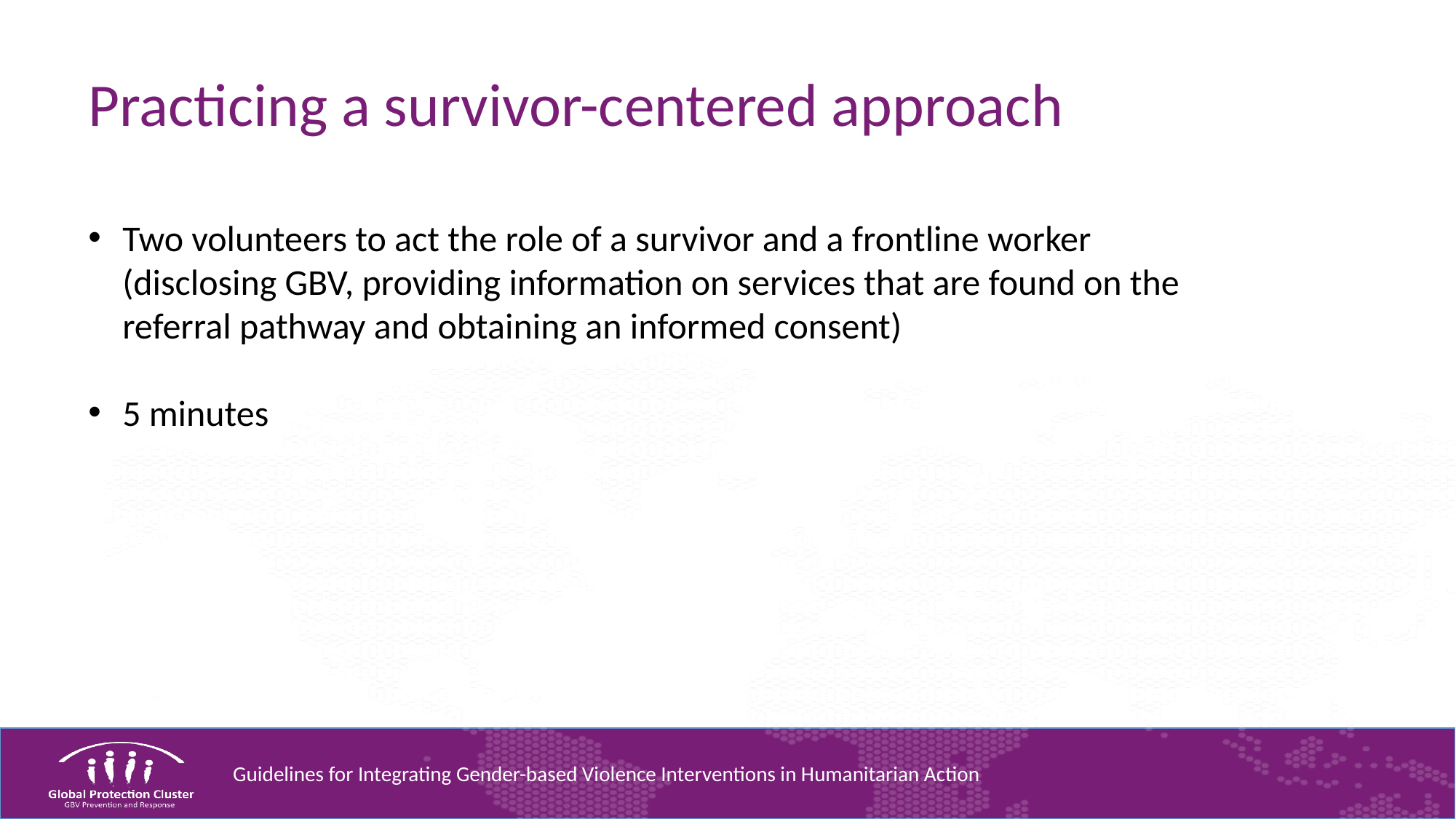

# Practicing a survivor-centered approach

Two volunteers to act the role of a survivor and a frontline worker (disclosing GBV, providing information on services that are found on the referral pathway and obtaining an informed consent)

5 minutes